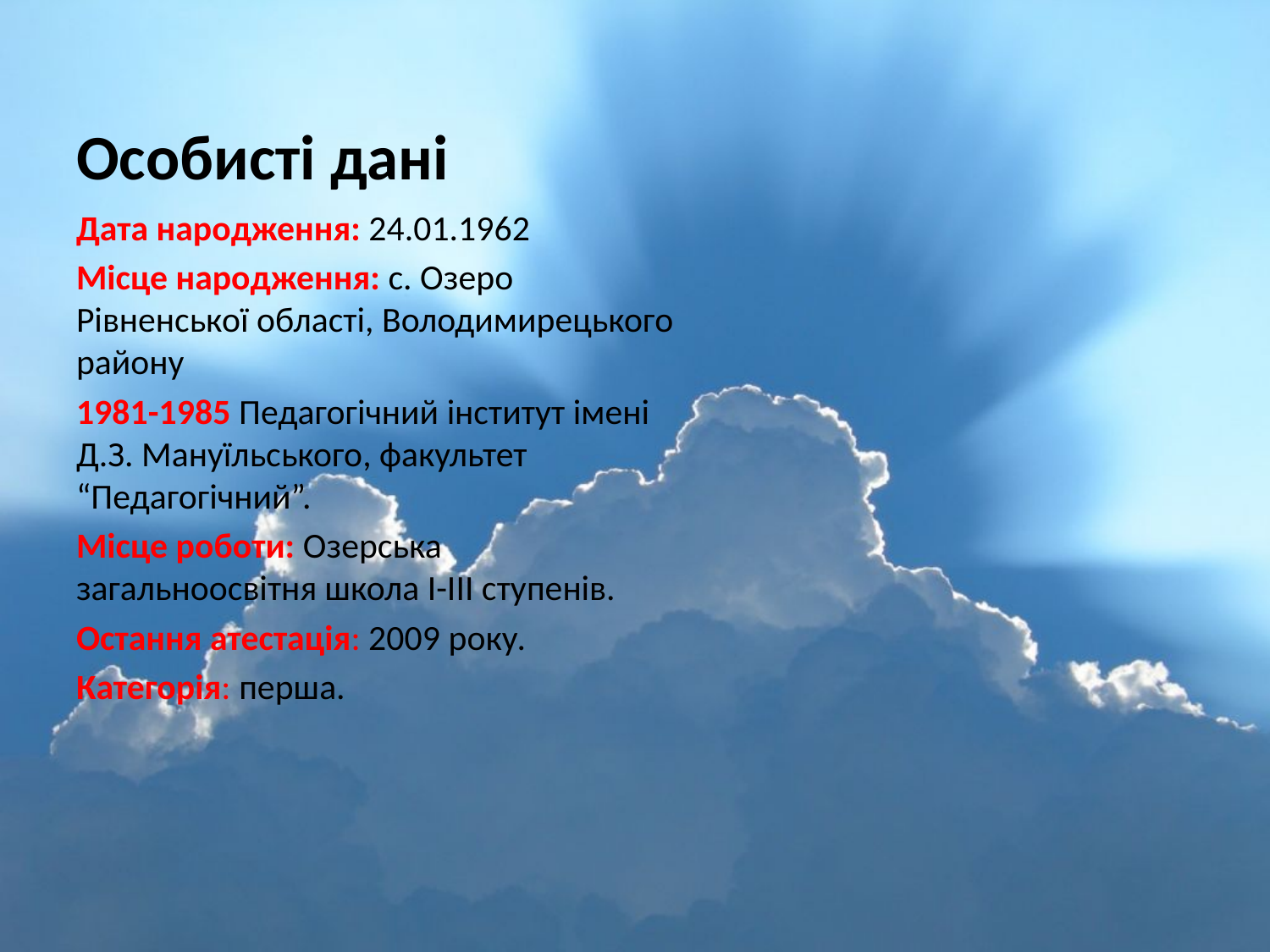

# Особисті дані

Дата народження: 24.01.1962
Місце народження: с. Озеро Рівненської області, Володимирецького району
1981-1985 Педагогічний інститут імені Д.З. Мануїльського, факультет “Педагогічний”.
Місце роботи: Озерська загальноосвітня школа І-ІІІ ступенів.
Остання атестація: 2009 року.
Категорія: перша.